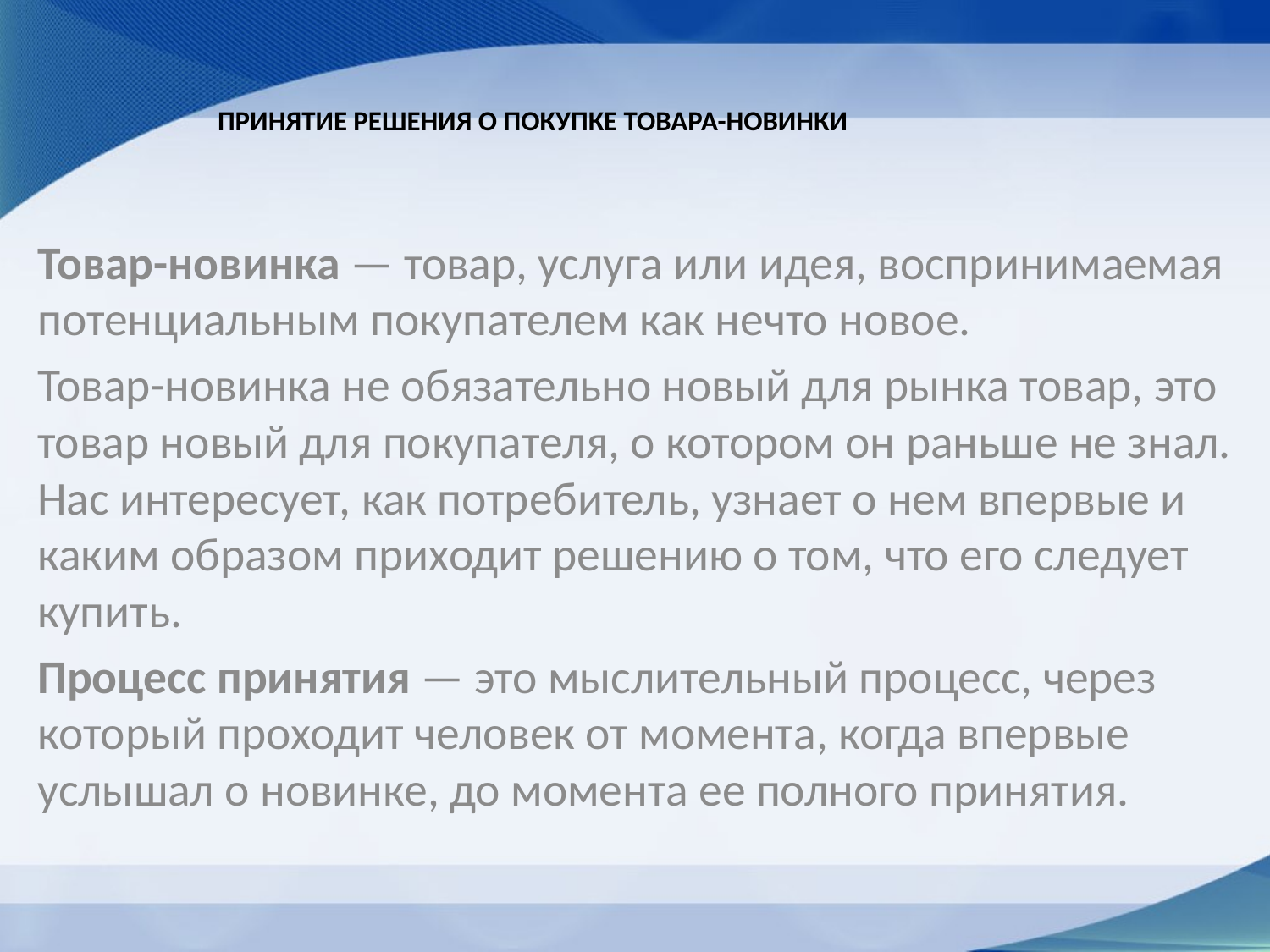

# Принятие решения о покупке товара-новинки
Товар-новинка — товар, услуга или идея, воспринимаемая потенциальным покупателем как нечто новое.
Товар-новинка не обязательно новый для рынка товар, это товар новый для покупателя, о котором он раньше не знал. Нас интересует, как потребитель, узнает о нем впервые и каким образом приходит решению о том, что его следует купить.
Процесс принятия — это мыслительный процесс, через который проходит человек от момента, когда впервые услышал о новинке, до момента ее полного принятия.